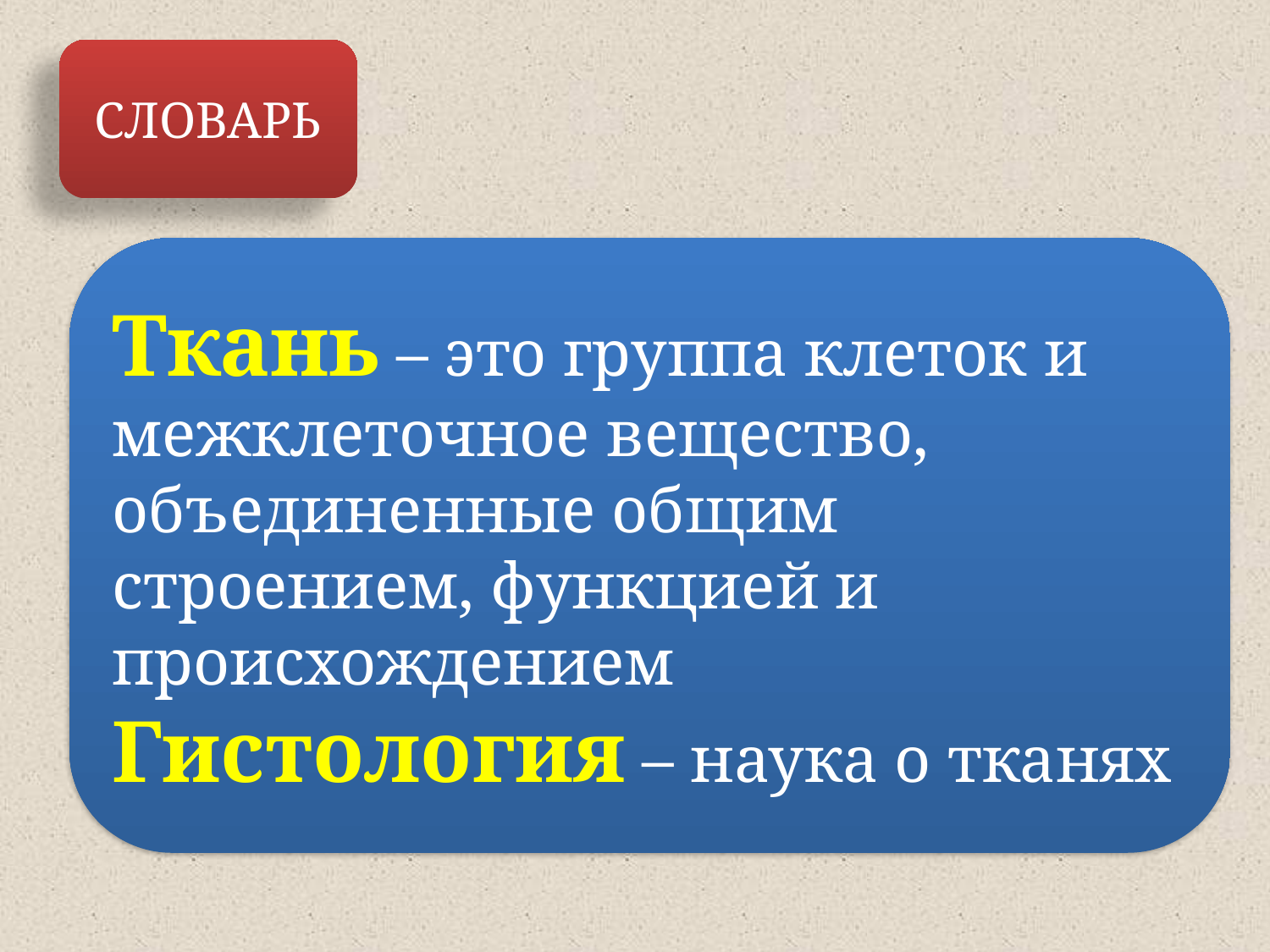

СЛОВАРЬ
Ткань – это группа клеток и межклеточное вещество, объединенные общим строением, функцией и происхождением
Гистология – наука о тканях